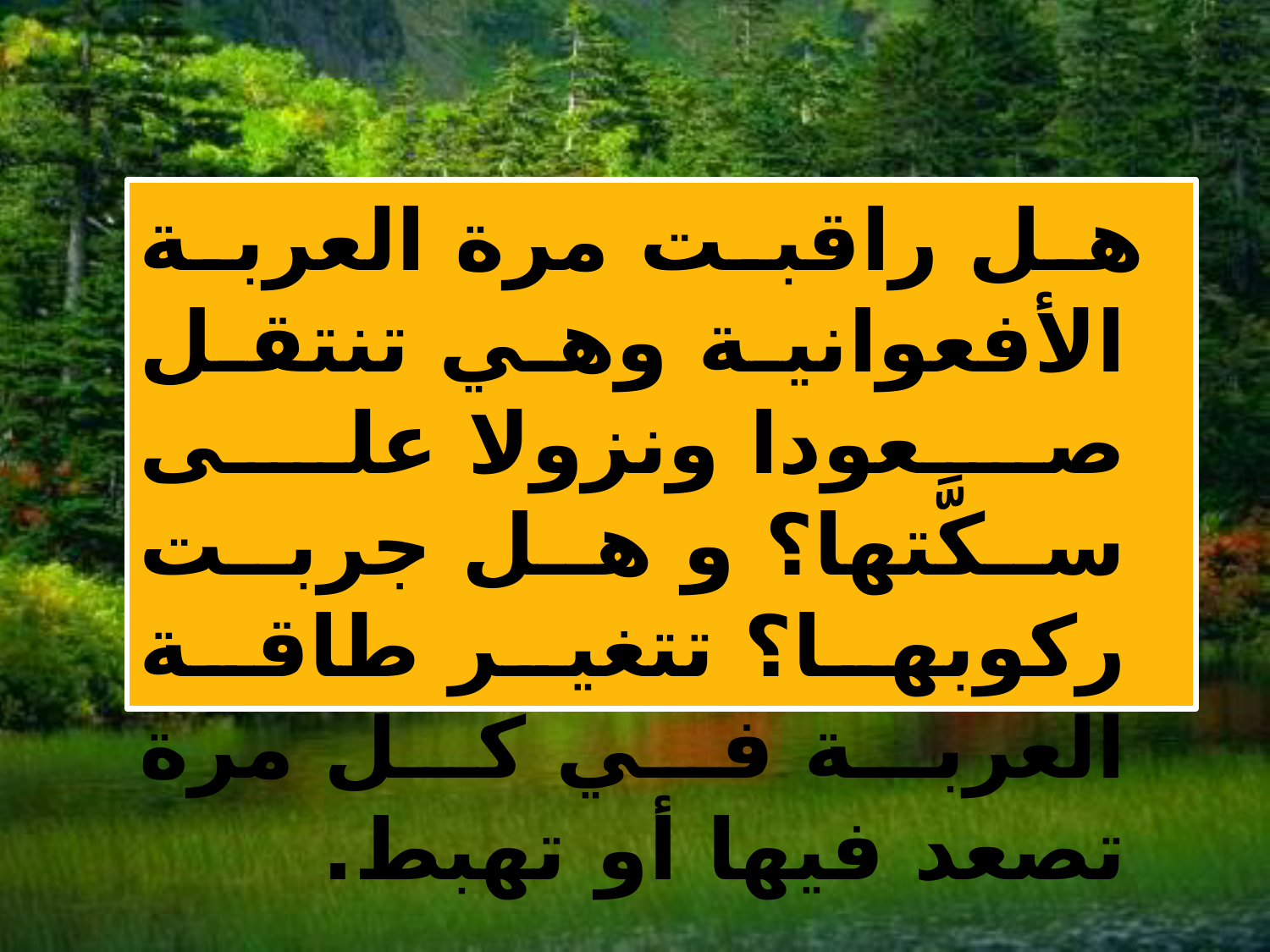

هل راقبت مرة العربة الأفعوانية وهي تنتقل صعودا ونزولا على سكَّتها؟ و هل جربت ركوبها؟ تتغير طاقة العربة في كل مرة تصعد فيها أو تهبط.